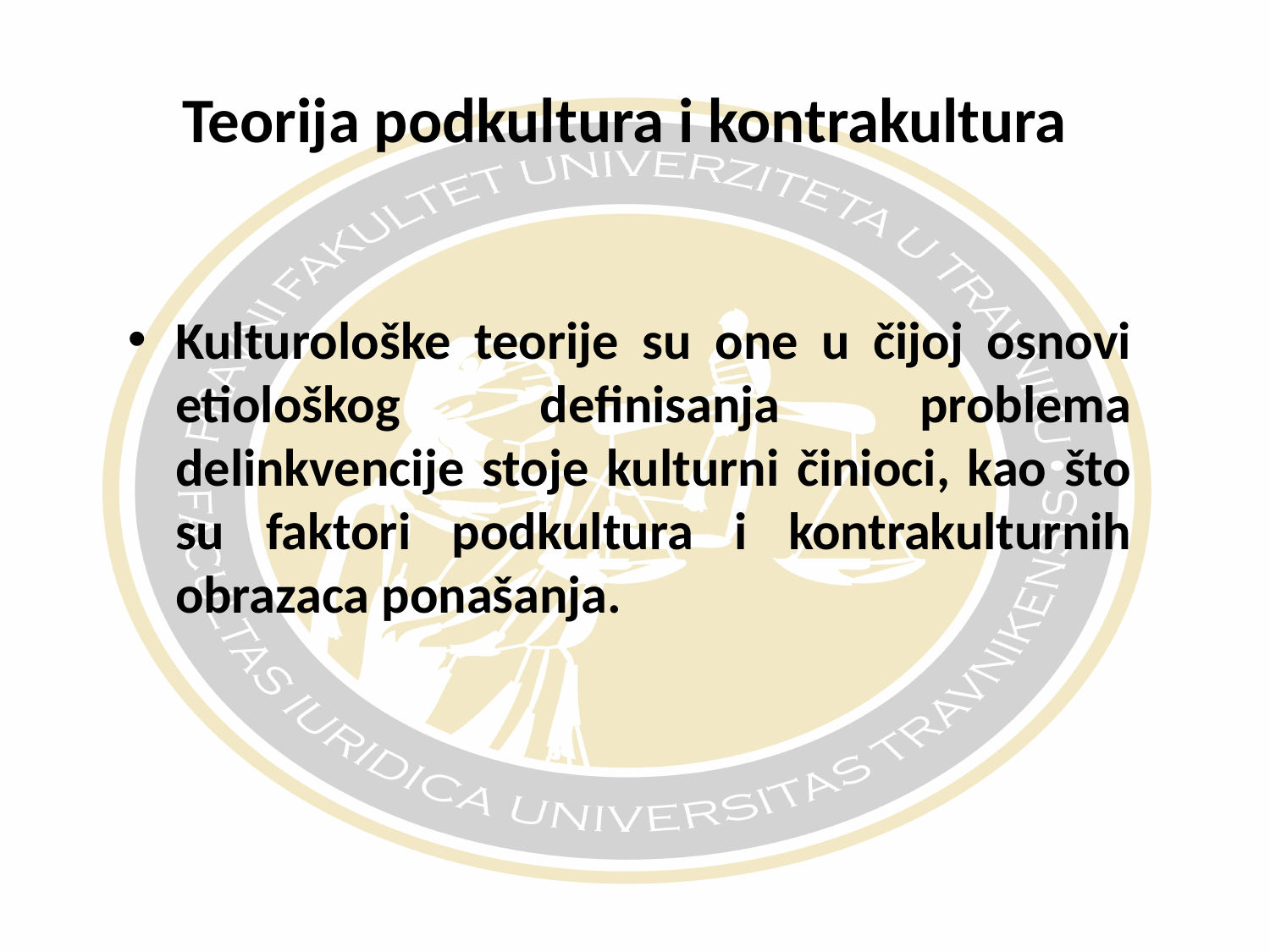

# Teorija podkultura i kontrakultura

Kulturološke teorije su one u čijoj osnovi etiološkog definisanja problema delinkvencije stoje kulturni činioci, kao što su faktori podkultura i kontrakulturnih obrazaca ponašanja.